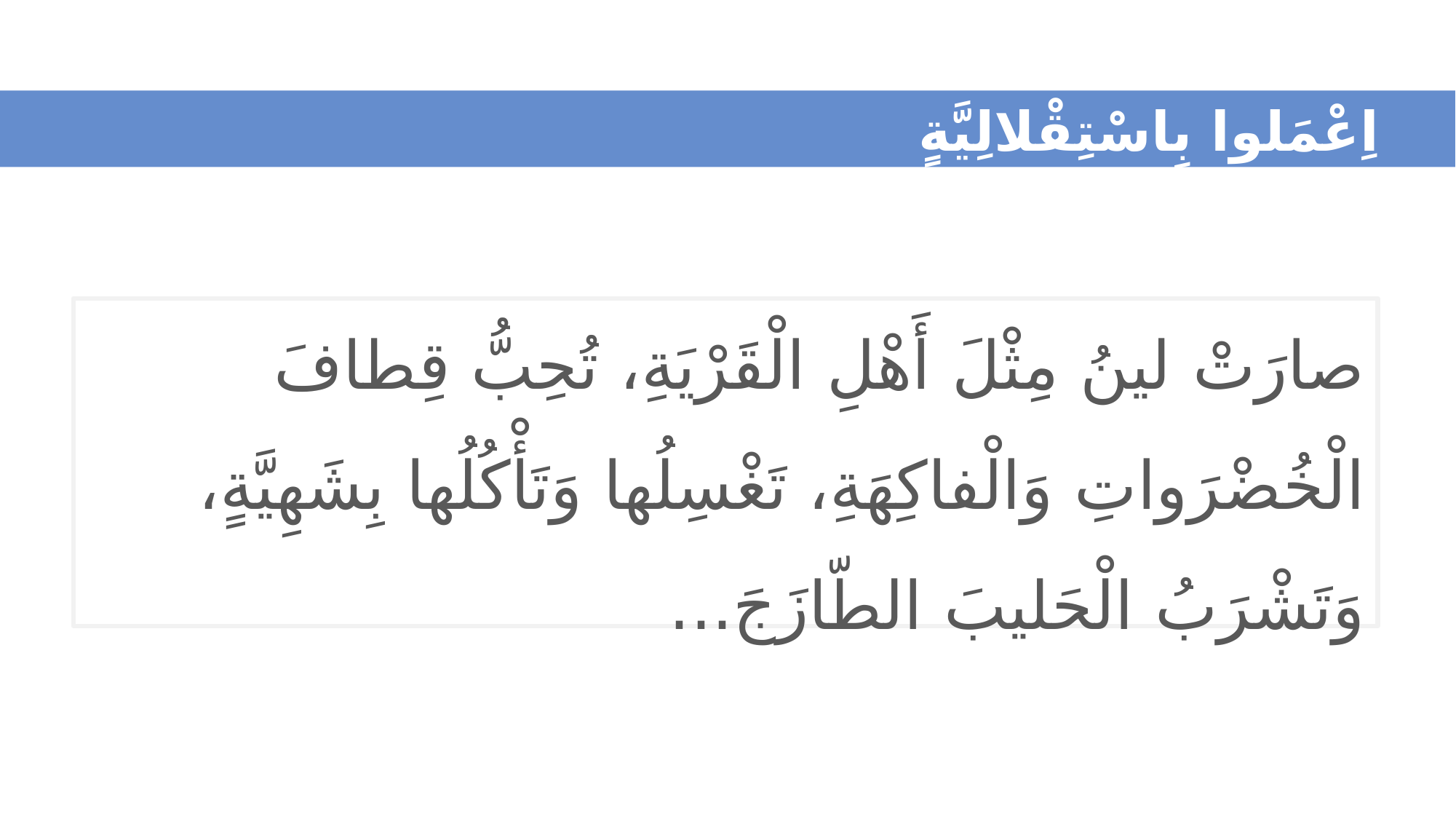

اِعْمَلوا بِاسْتِقْلالِيَّةٍ

صارَتْ لينُ مِثْلَ أَهْلِ الْقَرْيَةِ، تُحِبُّ قِطافَ الْخُضْرَواتِ وَالْفاكِهَةِ، تَغْسِلُها وَتَأْكُلُها بِشَهِيَّةٍ، وَتَشْرَبُ الْحَليبَ الطّازَجَ...